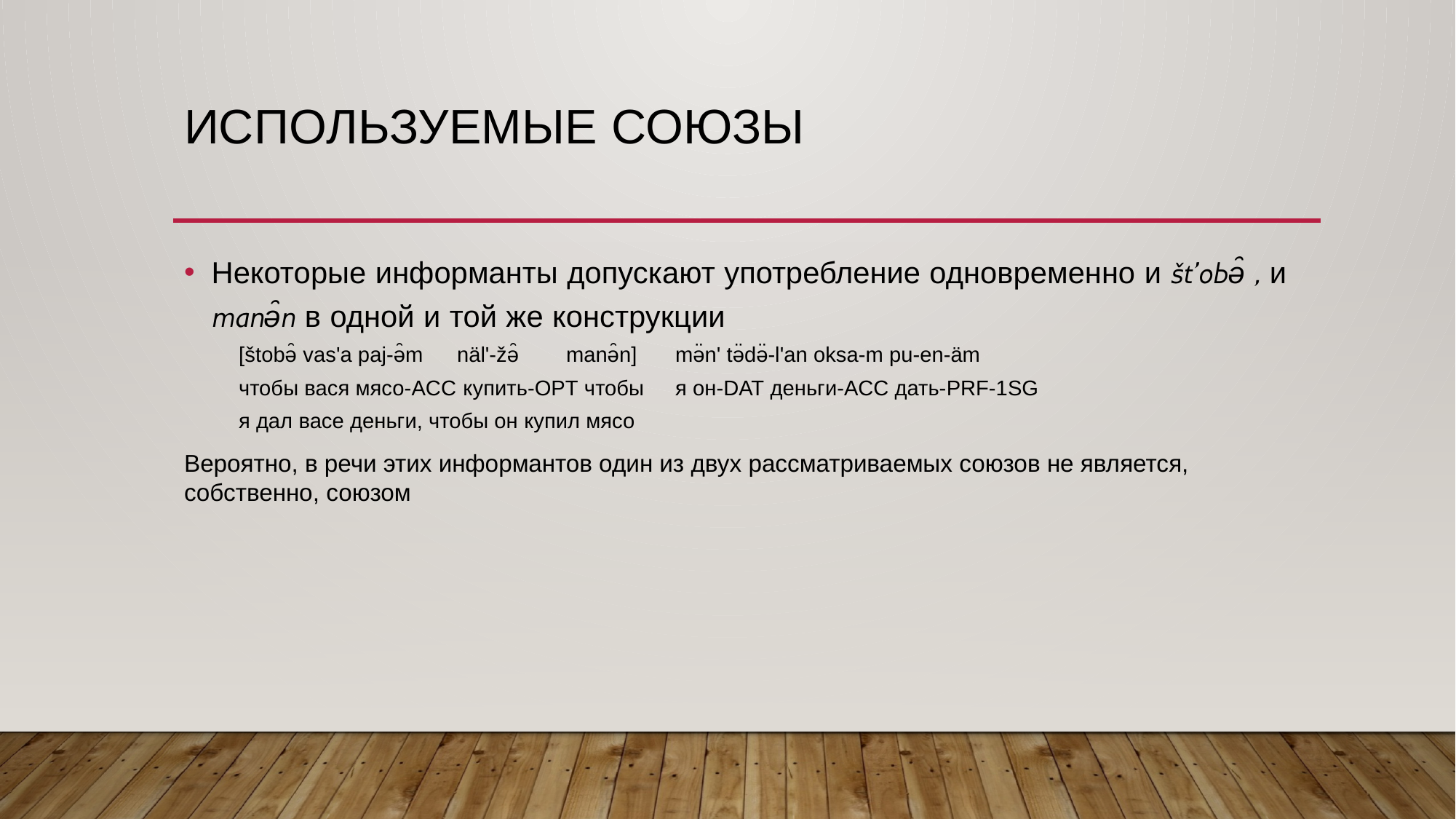

# Используемые союзы
Некоторые информанты допускают употребление одновременно и št’obə̑ , и manə̑n в одной и той же конструкции
[štobə̑ vas'a paj-ə̑m 	näl'-žə̑ 	manə̑n] 	mə̈n' tə̈də̈-l'an oksa-m pu-en-äm
чтобы вася мясо-acc	 купить-opt чтобы 	я он-dat деньги-acc дать-prf-1sg
я дал васе деньги, чтобы он купил мясо
Вероятно, в речи этих информантов один из двух рассматриваемых союзов не является, собственно, союзом